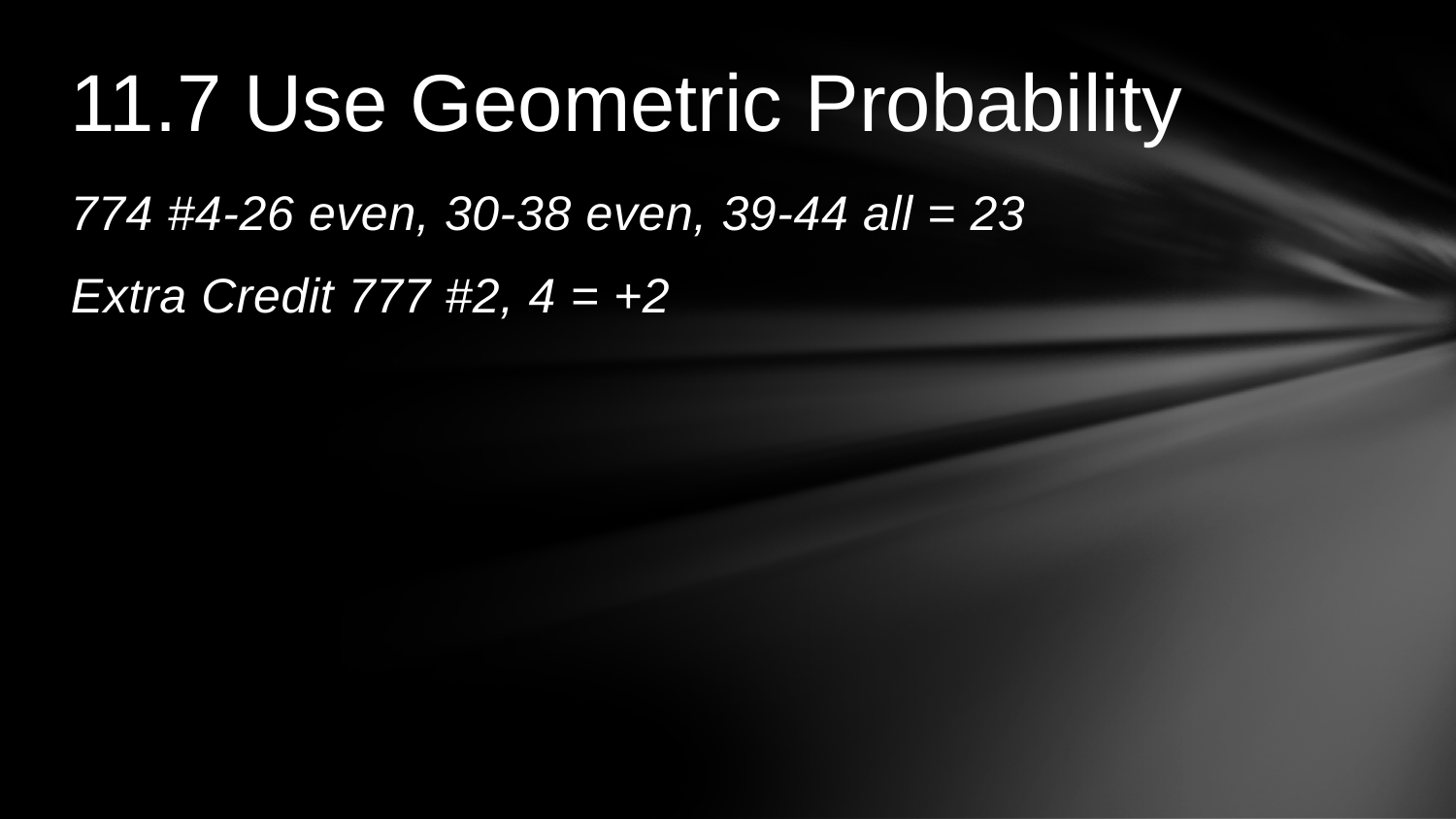

# 11.7 Use Geometric Probability
774 #4-26 even, 30-38 even, 39-44 all = 23
Extra Credit 777 #2, 4 = +2